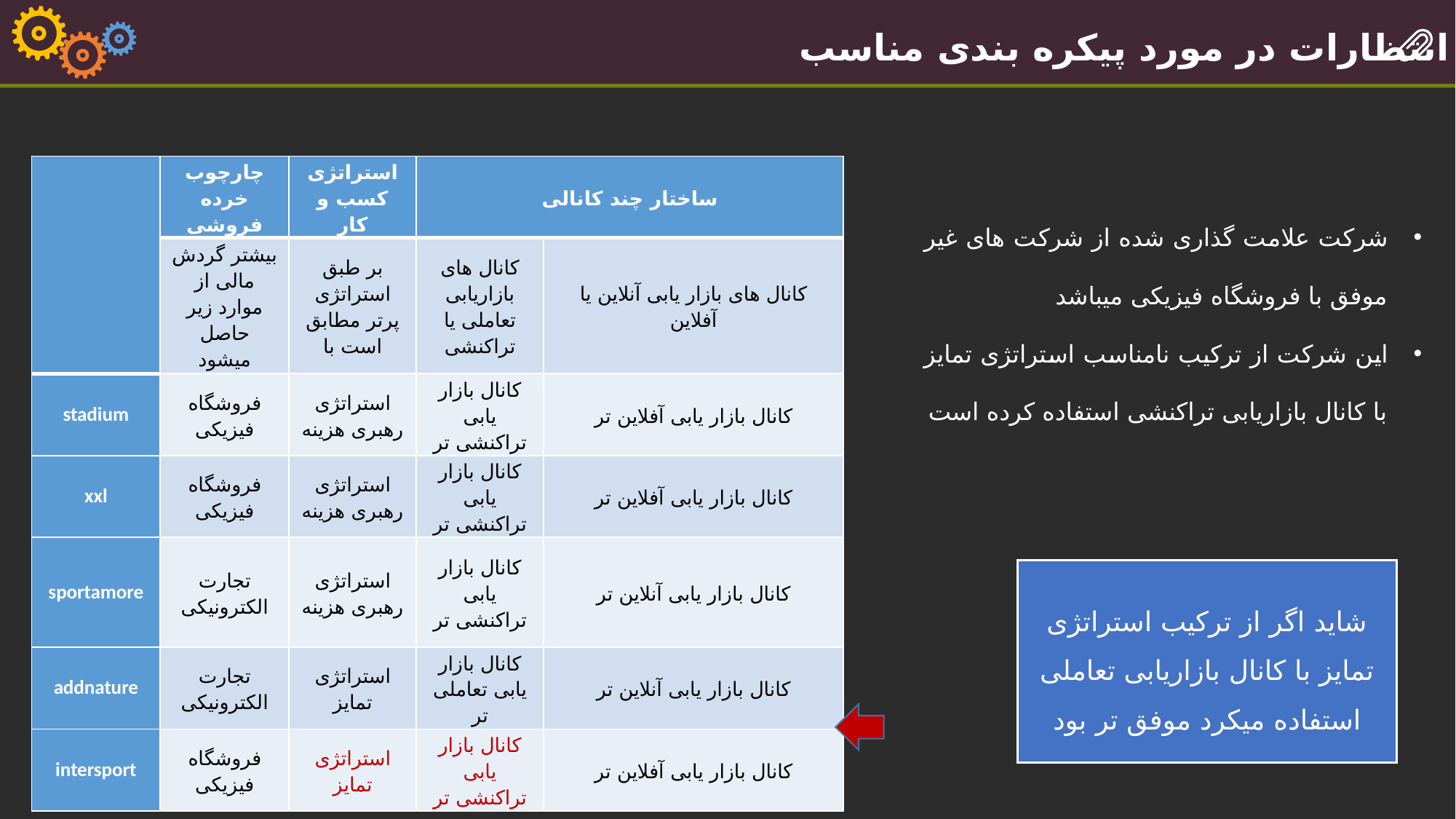

انتظارات در مورد پیکره بندی مناسب

|  | چارچوب خرده فروشی | استراتژی کسب و کار | ساختار چند کانالی |  |
| --- | --- | --- | --- | --- |
|  | بیشتر گردش مالی از موارد زیر حاصل میشود | بر طبق استراتژی پرتر مطابق است با | کانال های بازاریابی تعاملی یا تراکنشی | کانال های بازار یابی آنلاین یا آفلاین |
| stadium | فروشگاه فیزیکی | استراتژی رهبری هزینه | کانال بازار یابی تراکنشی تر | کانال بازار یابی آفلاین تر |
| xxl | فروشگاه فیزیکی | استراتژی رهبری هزینه | کانال بازار یابی تراکنشی تر | کانال بازار یابی آفلاین تر |
| sportamore | تجارت الکترونیکی | استراتژی رهبری هزینه | کانال بازار یابی تراکنشی تر | کانال بازار یابی آنلاین تر |
| addnature | تجارت الکترونیکی | استراتژی تمایز | کانال بازار یابی تعاملی تر | کانال بازار یابی آنلاین تر |
| intersport | فروشگاه فیزیکی | استراتژی تمایز | کانال بازار یابی تراکنشی تر | کانال بازار یابی آفلاین تر |
شرکت علامت گذاری شده از شرکت های غیر موفق با فروشگاه فیزیکی میباشد
این شرکت از ترکیب نامناسب استراتژی تمایز با کانال بازاریابی تراکنشی استفاده کرده است
شاید اگر از ترکیب استراتژی تمایز با کانال بازاریابی تعاملی استفاده میکرد موفق تر بود